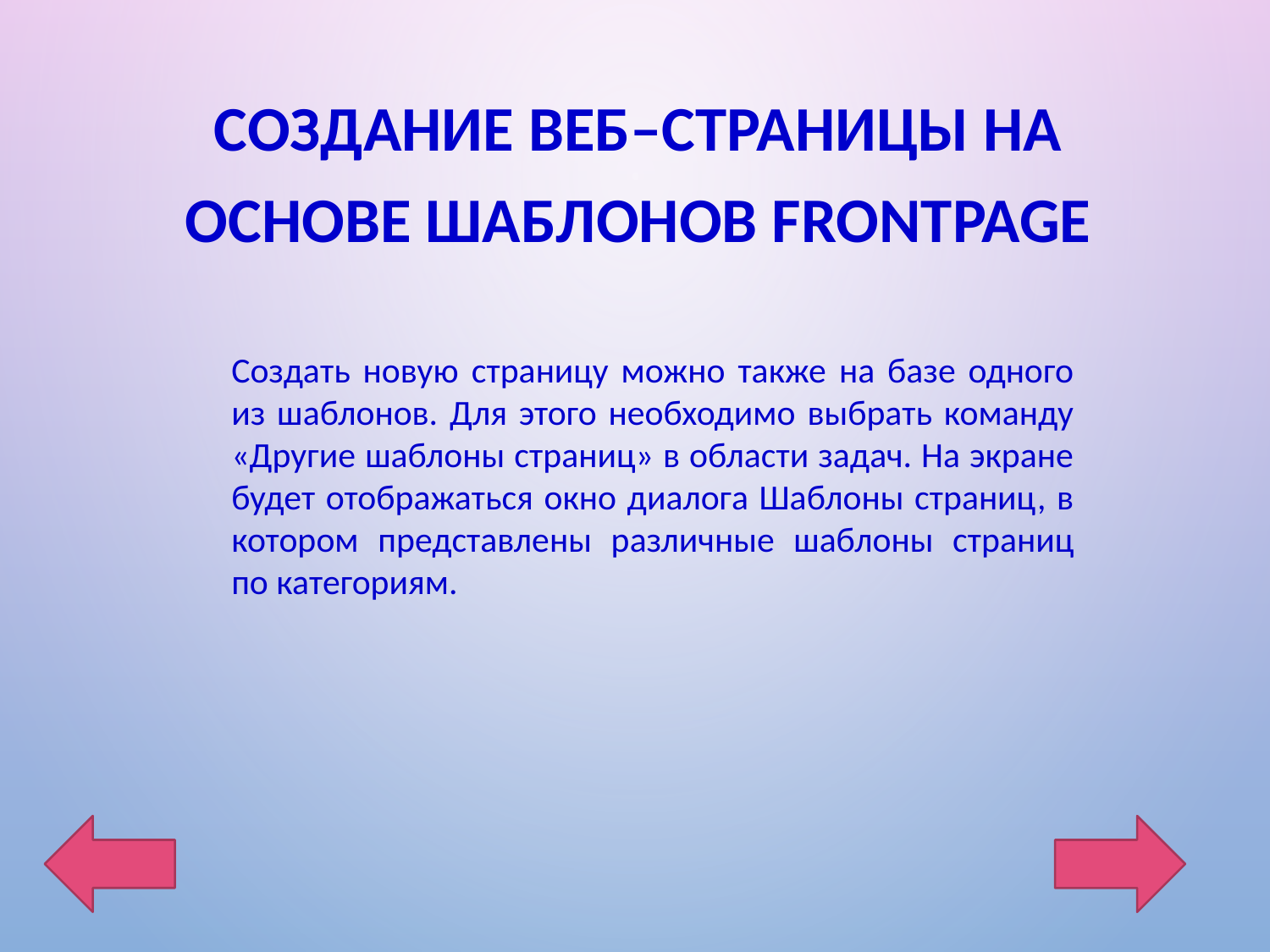

Создание веб–страницы на основе шаблонов FrontPage
Создать новую страницу можно также на базе одного из шаблонов. Для этого необходимо выбрать команду «Другие шаблоны страниц» в области задач. На экране будет отображаться окно диалога Шаблоны страниц, в котором представлены различные шаблоны страниц по категориям.